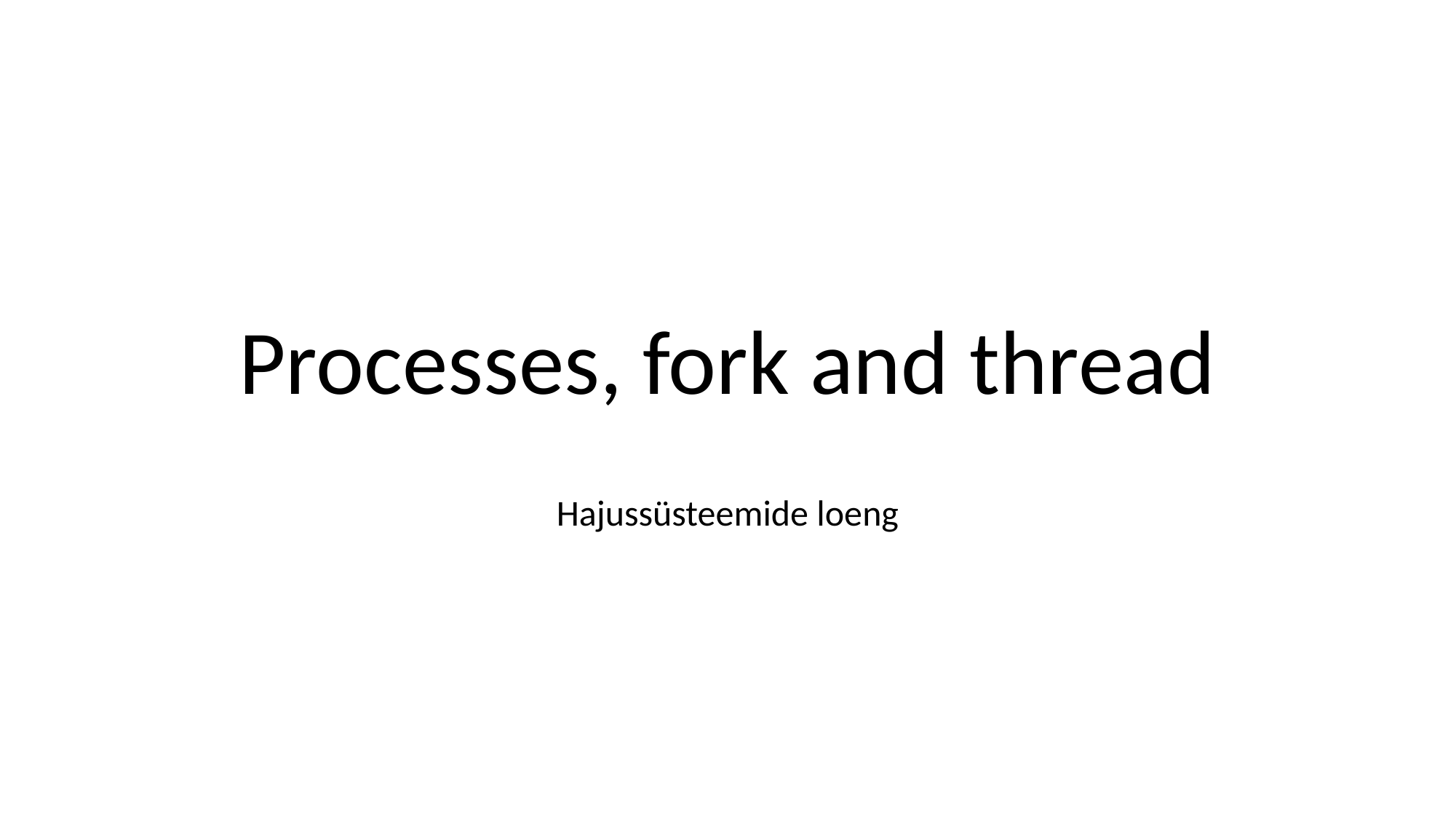

# Processes, fork and thread

Hajussüsteemide loeng